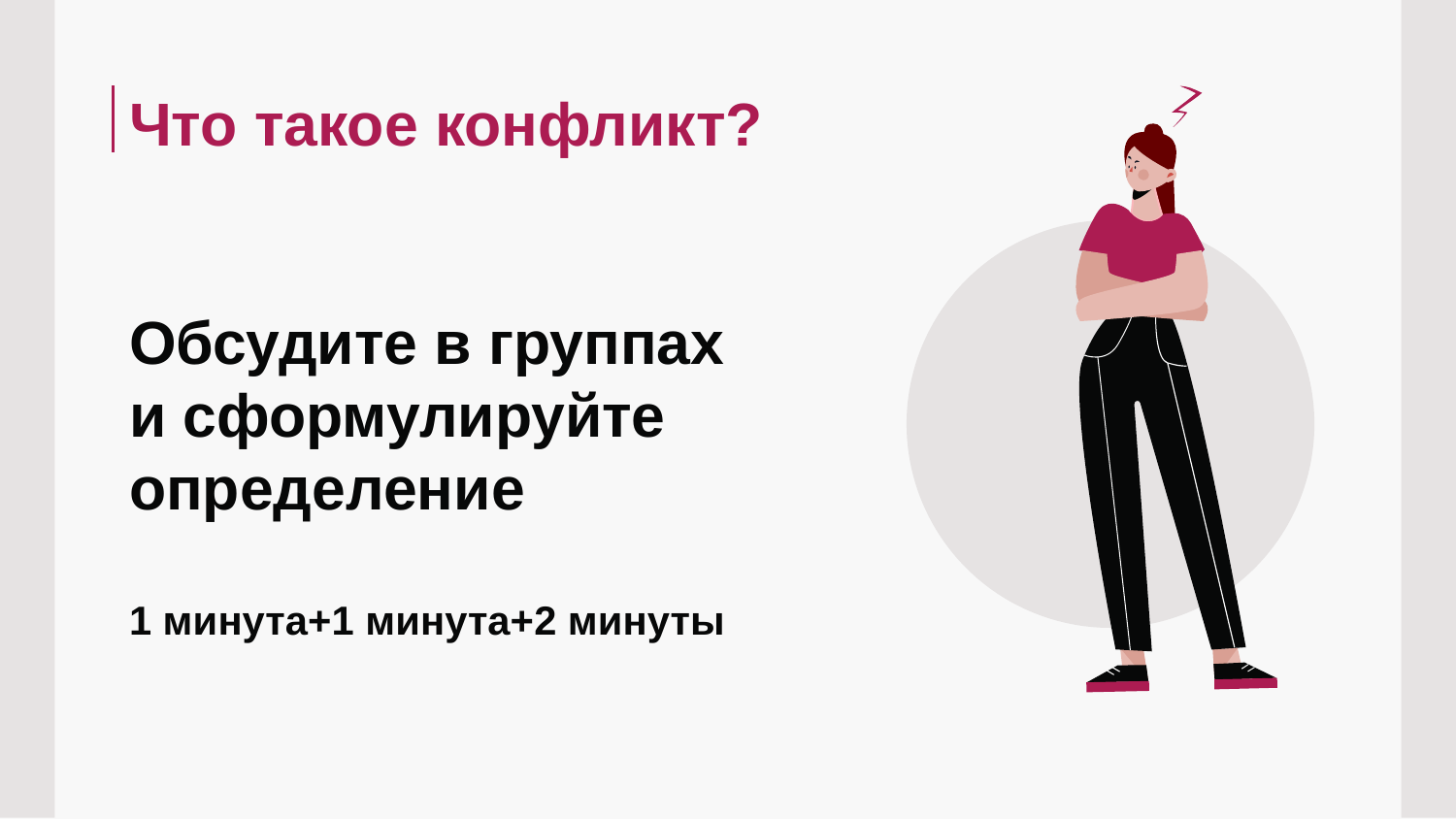

# Что такое конфликт? Обсудите в группах и сформулируйте определение 1 минута+1 минута+2 минуты